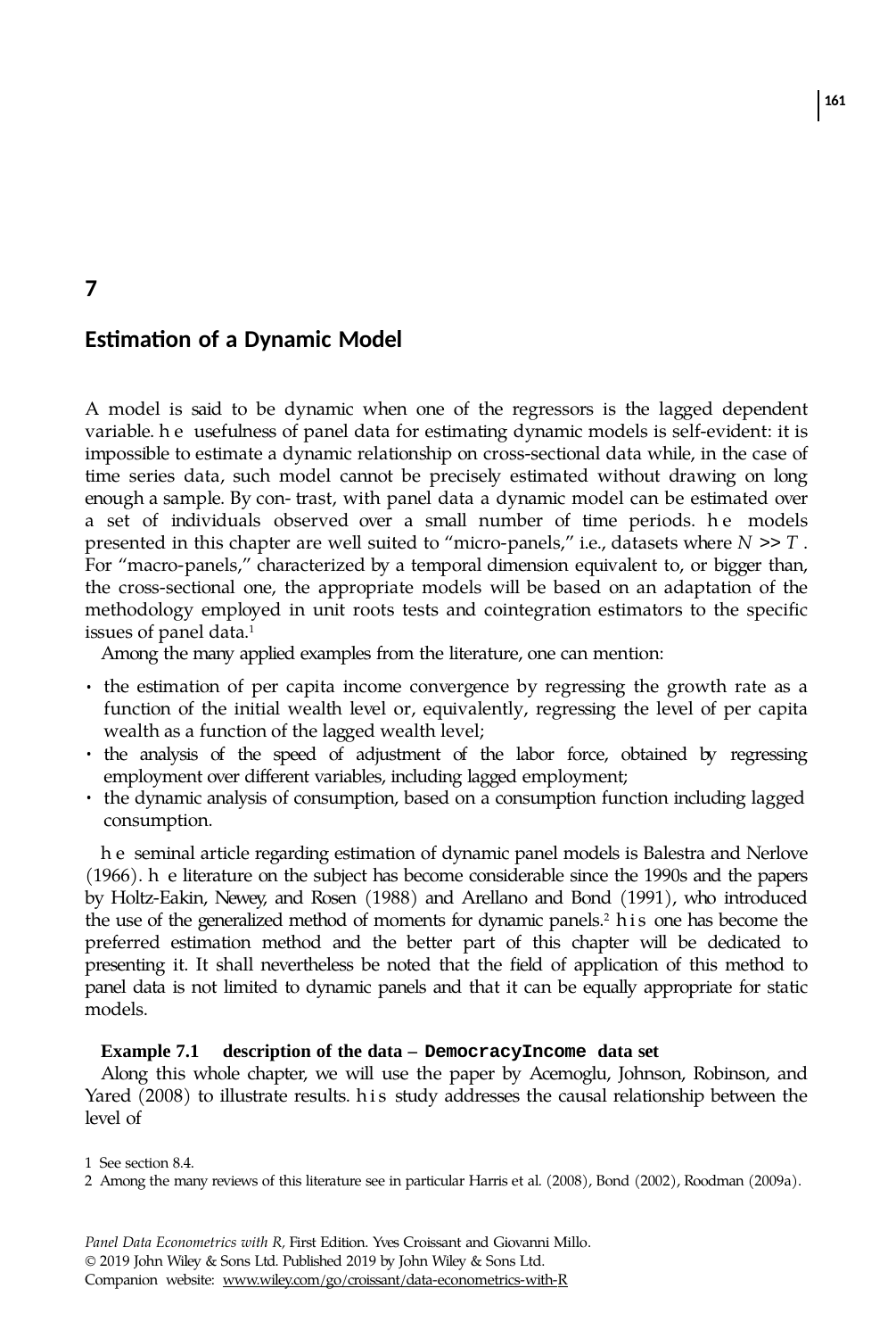

161

7

Estimation of a Dynamic Model

A model is said to be dynamic when one of the regressors is the lagged dependent variable. he usefulness of panel data for estimating dynamic models is self-evident: it is impossible to estimate a dynamic relationship on cross-sectional data while, in the case of time series data, such model cannot be precisely estimated without drawing on long enough a sample. By con- trast, with panel data a dynamic model can be estimated over a set of individuals observed over a small number of time periods. he models presented in this chapter are well suited to “micro-panels,” i.e., datasets where N >> T . For “macro-panels,” characterized by a temporal dimension equivalent to, or bigger than, the cross-sectional one, the appropriate models will be based on an adaptation of the methodology employed in unit roots tests and cointegration estimators to the speciﬁc issues of panel data.1
Among the many applied examples from the literature, one can mention:
the estimation of per capita income convergence by regressing the growth rate as a function of the initial wealth level or, equivalently, regressing the level of per capita wealth as a function of the lagged wealth level;
the analysis of the speed of adjustment of the labor force, obtained by regressing employment over different variables, including lagged employment;
the dynamic analysis of consumption, based on a consumption function including lagged
consumption.
he seminal article regarding estimation of dynamic panel models is Balestra and Nerlove (1966). he literature on the subject has become considerable since the 1990s and the papers by Holtz-Eakin, Newey, and Rosen (1988) and Arellano and Bond (1991), who introduced the use of the generalized method of moments for dynamic panels.2 his one has become the preferred estimation method and the better part of this chapter will be dedicated to presenting it. It shall nevertheless be noted that the ﬁeld of application of this method to panel data is not limited to dynamic panels and that it can be equally appropriate for static models.

Example 7.1  description of the data – DemocracyIncome data set
Along this whole chapter, we will use the paper by Acemoglu, Johnson, Robinson, and Yared (2008) to illustrate results. his study addresses the causal relationship between the level of

See section 8.4.
Among the many reviews of this literature see in particular Harris et al. (2008), Bond (2002), Roodman (2009a).
Panel Data Econometrics with R, First Edition. Yves Croissant and Giovanni Millo.
© 2019 John Wiley & Sons Ltd. Published 2019 by John Wiley & Sons Ltd.
Companion website: www.wiley.com/go/croissant/data-econometrics-with-R